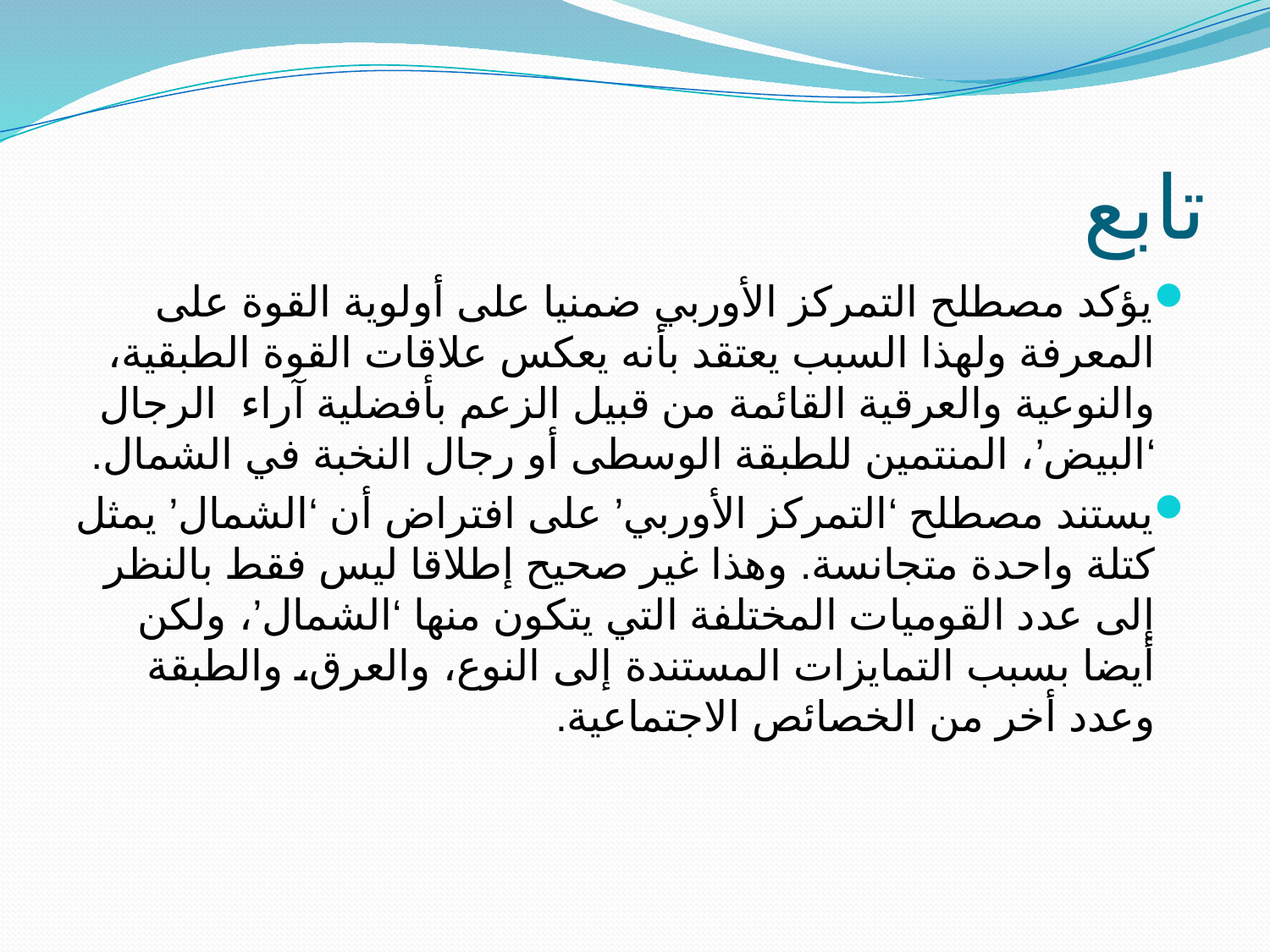

# تابع
يؤكد مصطلح التمركز الأوربي ضمنيا على أولوية القوة على المعرفة ولهذا السبب يعتقد بأنه يعكس علاقات القوة الطبقية، والنوعية والعرقية القائمة من قبيل الزعم بأفضلية آراء  الرجال ‘البيض’، المنتمين للطبقة الوسطى أو رجال النخبة في الشمال.
يستند مصطلح ‘التمركز الأوربي’ على افتراض أن ‘الشمال’ يمثل كتلة واحدة متجانسة. وهذا غير صحيح إطلاقا ليس فقط بالنظر إلى عدد القوميات المختلفة التي يتكون منها ‘الشمال’، ولكن أيضا بسبب التمايزات المستندة إلى النوع، والعرق، والطبقة وعدد أخر من الخصائص الاجتماعية.